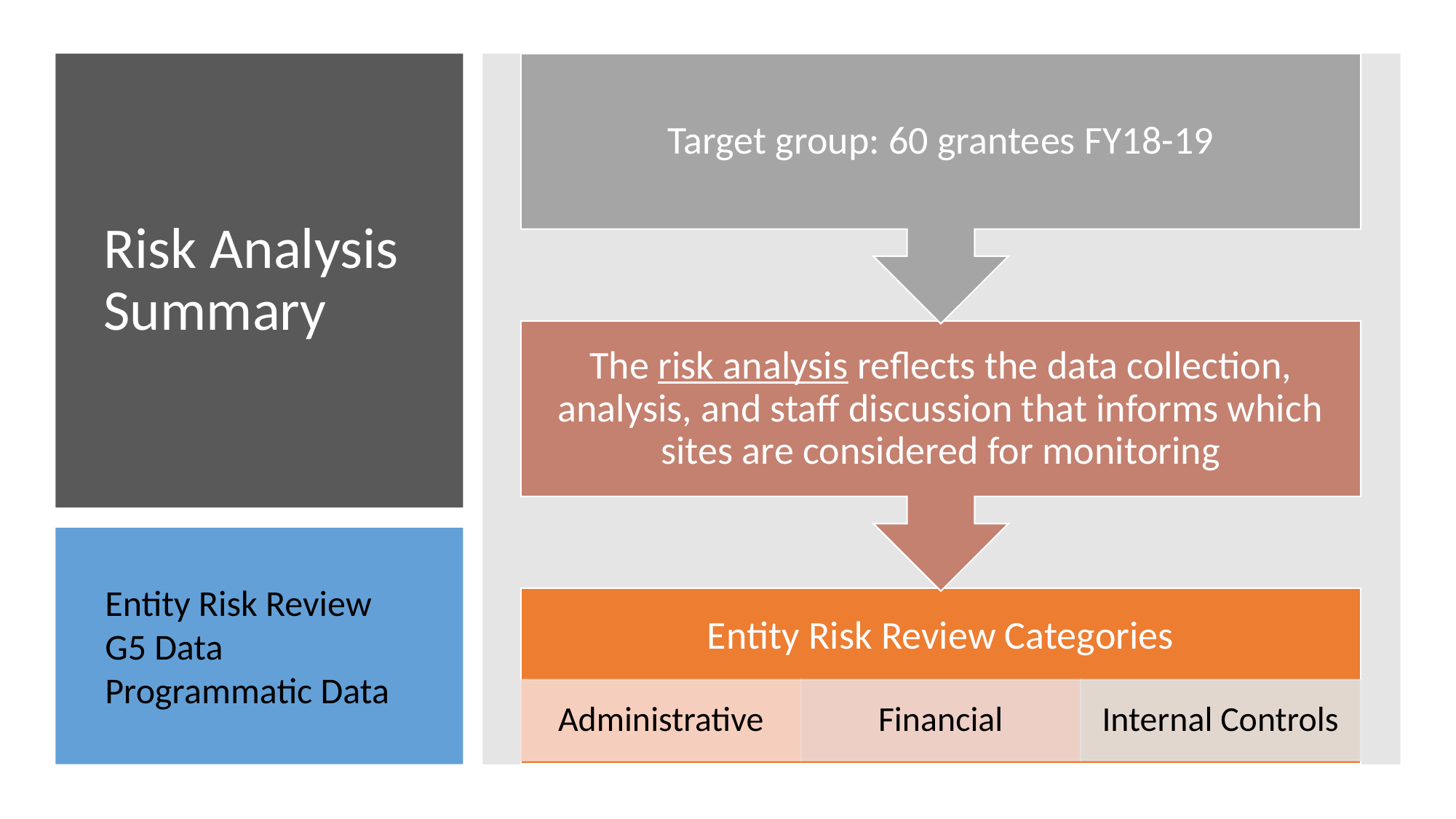

Entity Risk Review Categories
Administrative
Financial
Internal Controls
The risk analysis reflects the data collection, analysis, and staff discussion that informs which sites are considered for monitoring
Target group: 60 grantees FY18-19
# Risk Analysis Summary

Entity Risk Review
G5 Data Programmatic Data